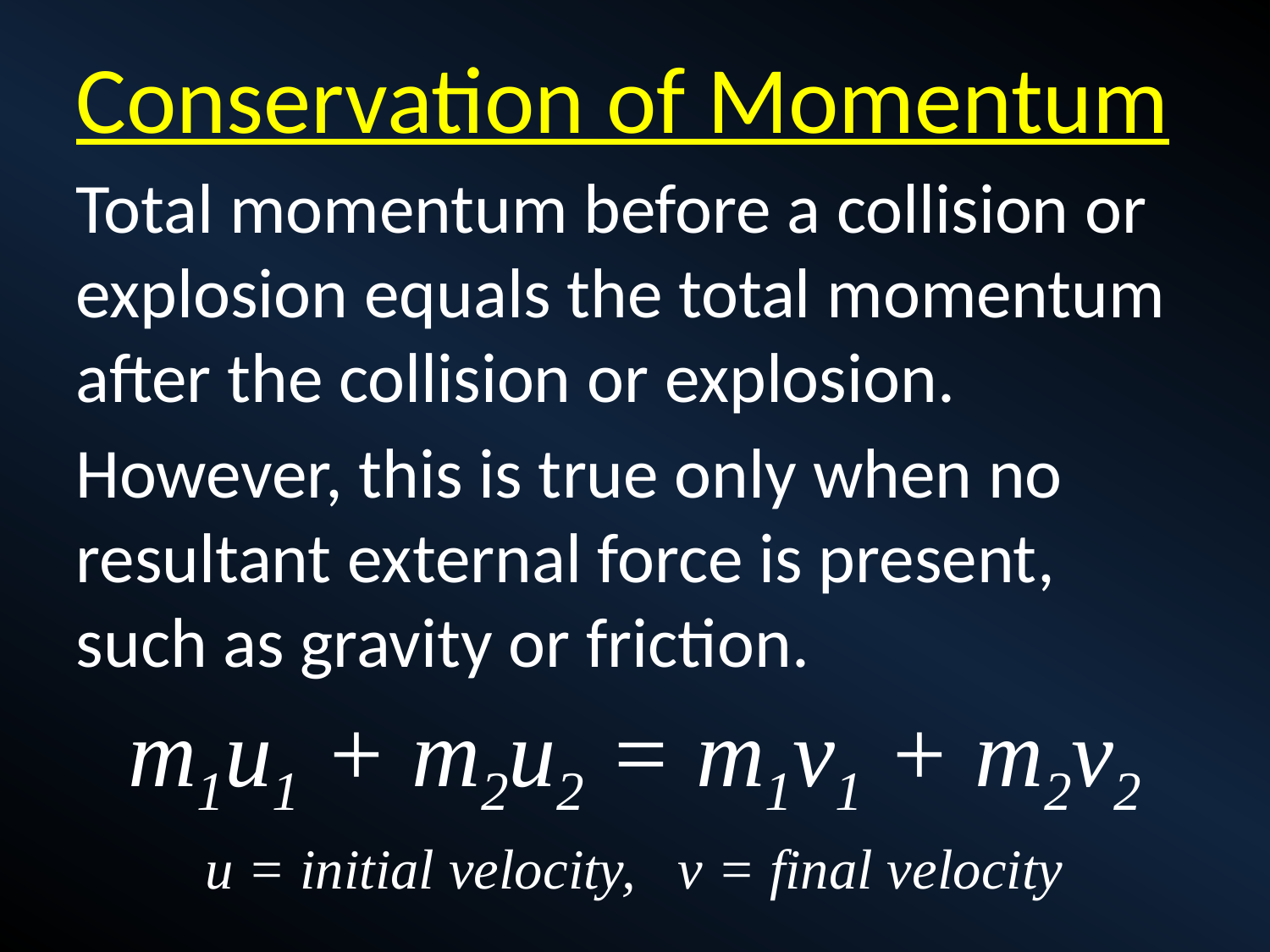

Conservation of Momentum
Total momentum before a collision or explosion equals the total momentum after the collision or explosion.
However, this is true only when no resultant external force is present, such as gravity or friction.
m1u1 + m2u2 = m1v1 + m2v2
u = initial velocity,   v = final velocity